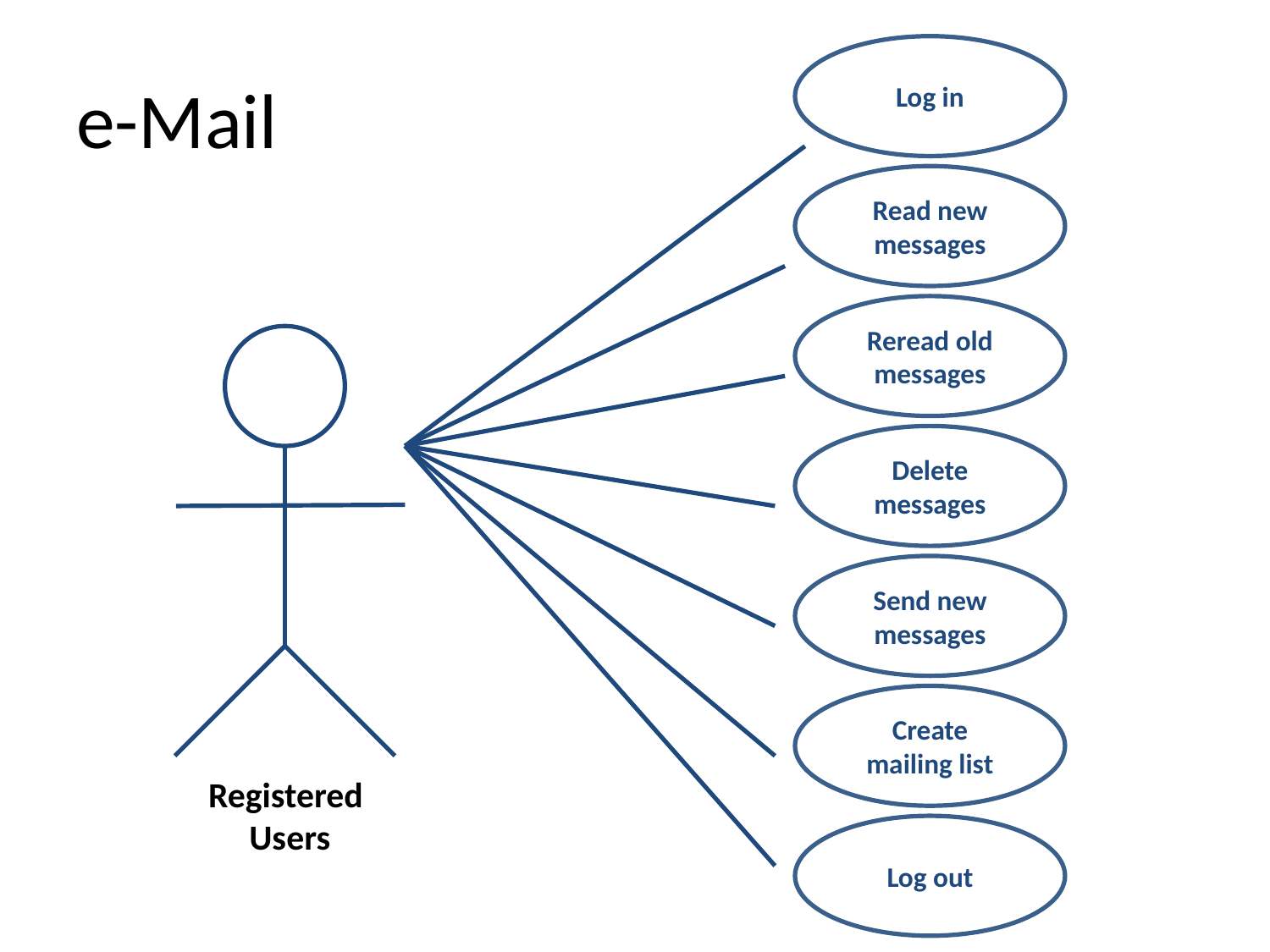

Log in
# e-Mail
Read new messages
Reread old messages

Delete messages
Send new messages
Create mailing list
Registered
Users
Log out